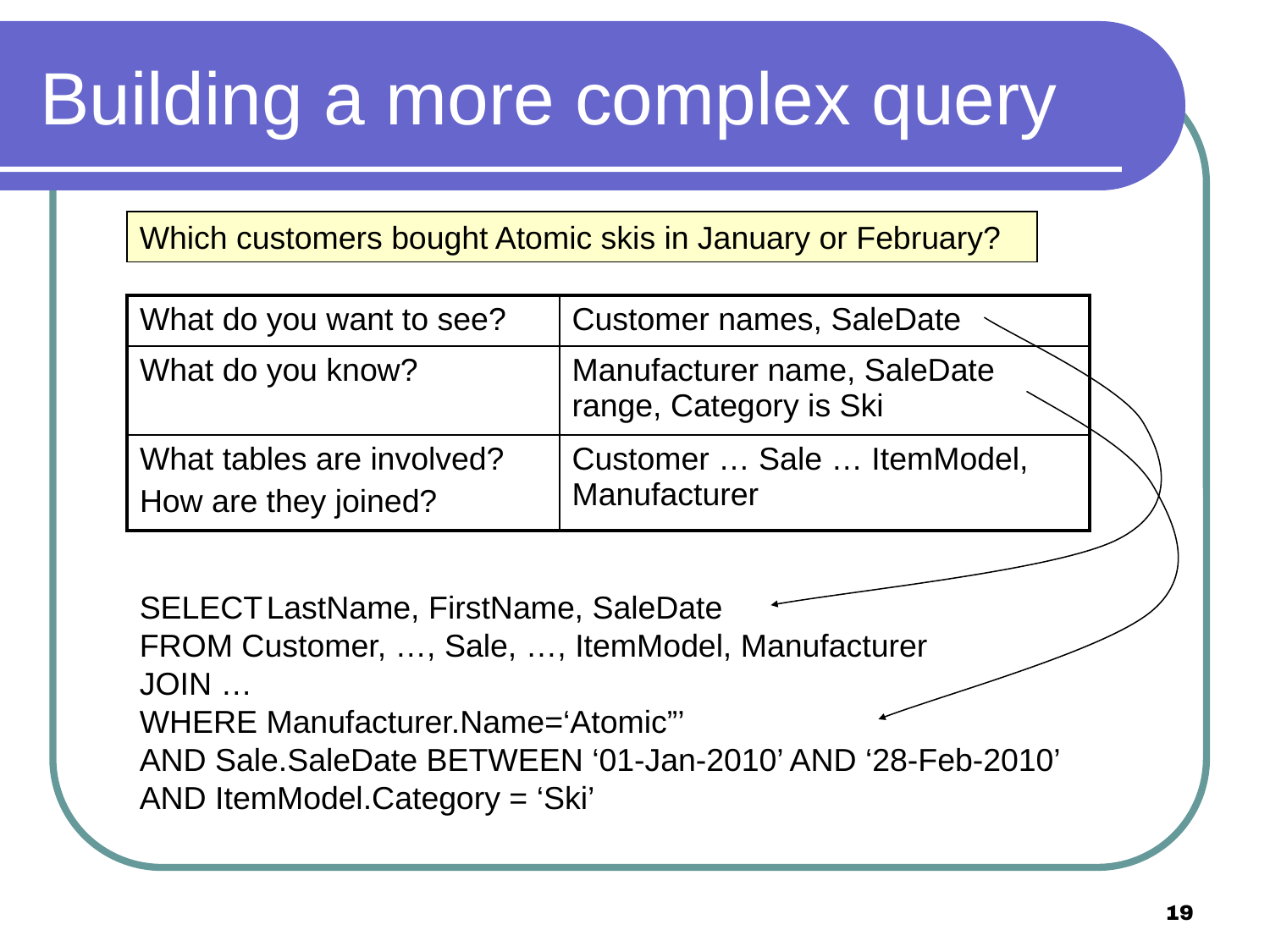

# Building a more complex query
Which customers bought Atomic skis in January or February?
| What do you want to see? | Customer names, SaleDate |
| --- | --- |
| What do you know? | Manufacturer name, SaleDate range, Category is Ski |
| What tables are involved? How are they joined? | Customer … Sale … ItemModel, Manufacturer |

SELECT	LastName, FirstName, SaleDate
FROM Customer, …, Sale, …, ItemModel, Manufacturer
JOIN …
WHERE Manufacturer.Name=‘Atomic”’
AND Sale.SaleDate BETWEEN ‘01-Jan-2010’ AND ‘28-Feb-2010’
AND ItemModel.Category = ‘Ski’
19